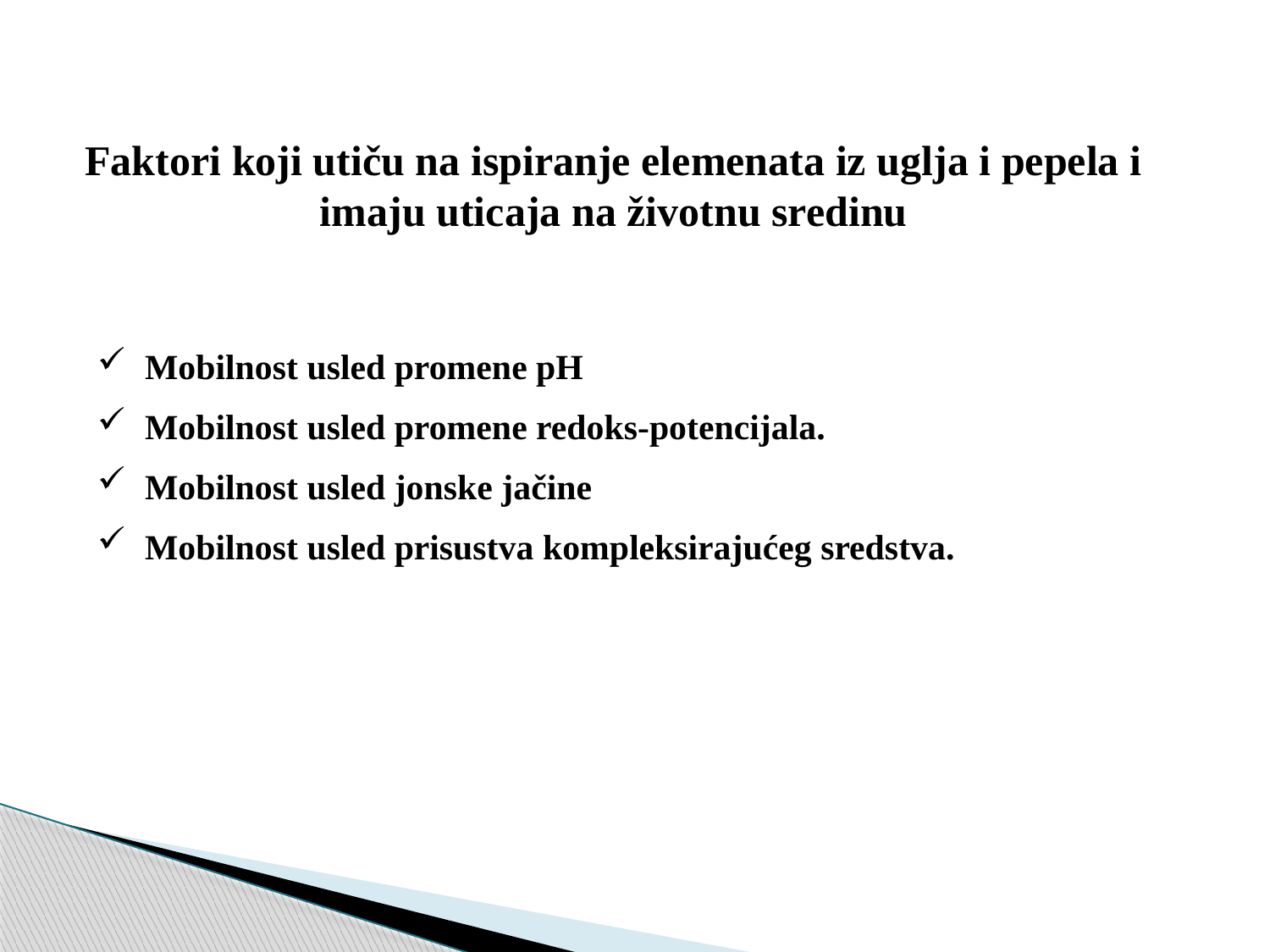

Faktori koji utiču na ispiranje elemenata iz uglja i pepela i imaju uticaja na životnu sredinu
Mobilnost usled promene pH
Mobilnost usled promene redoks-potencijala.
Mobilnost usled jonske jačine
Mobilnost usled prisustva kompleksirajućeg sredstva.